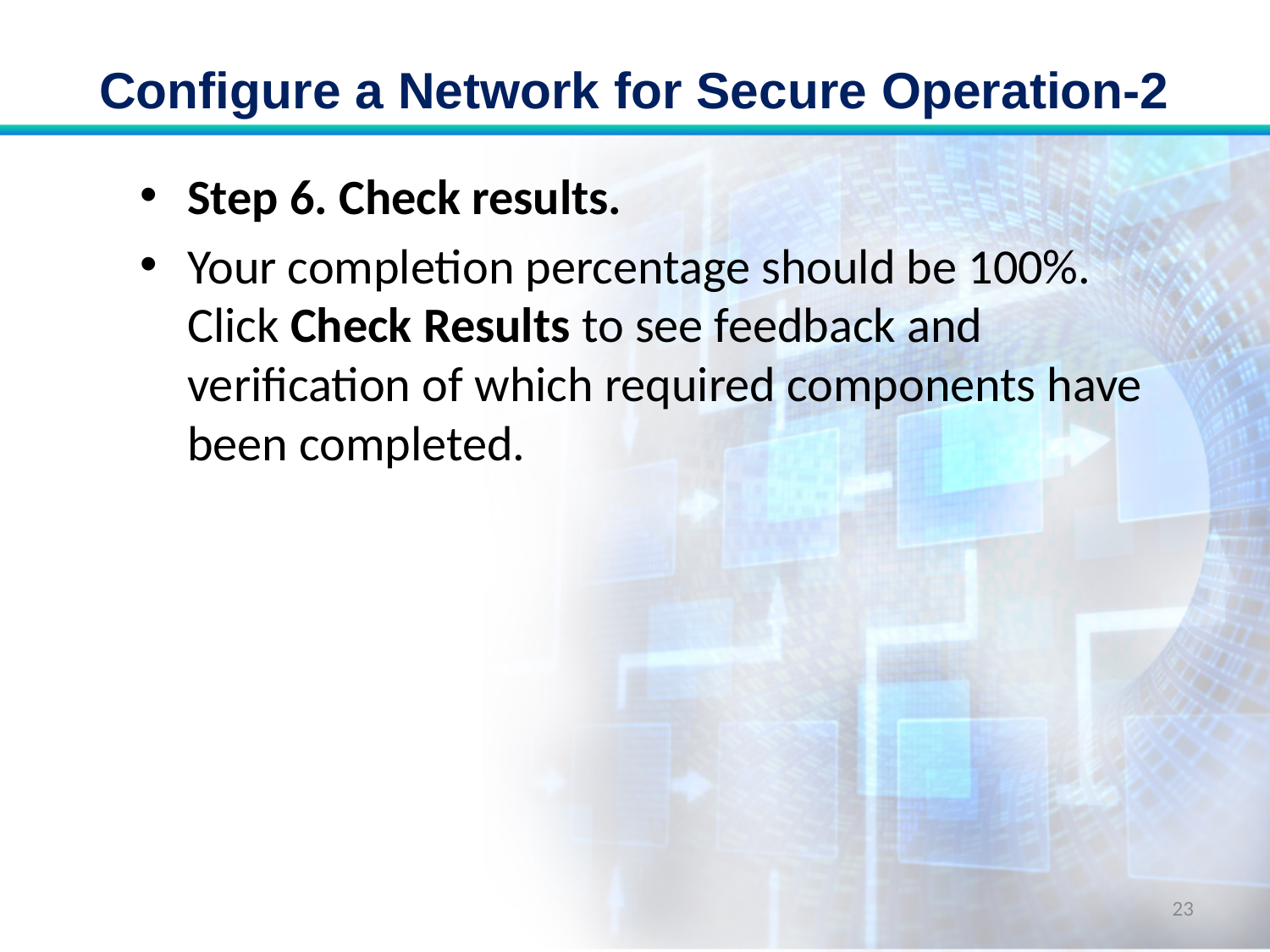

# Configure a Network for Secure Operation-2
Step 6. Check results.
Your completion percentage should be 100%. Click Check Results to see feedback and verification of which required components have been completed.
23